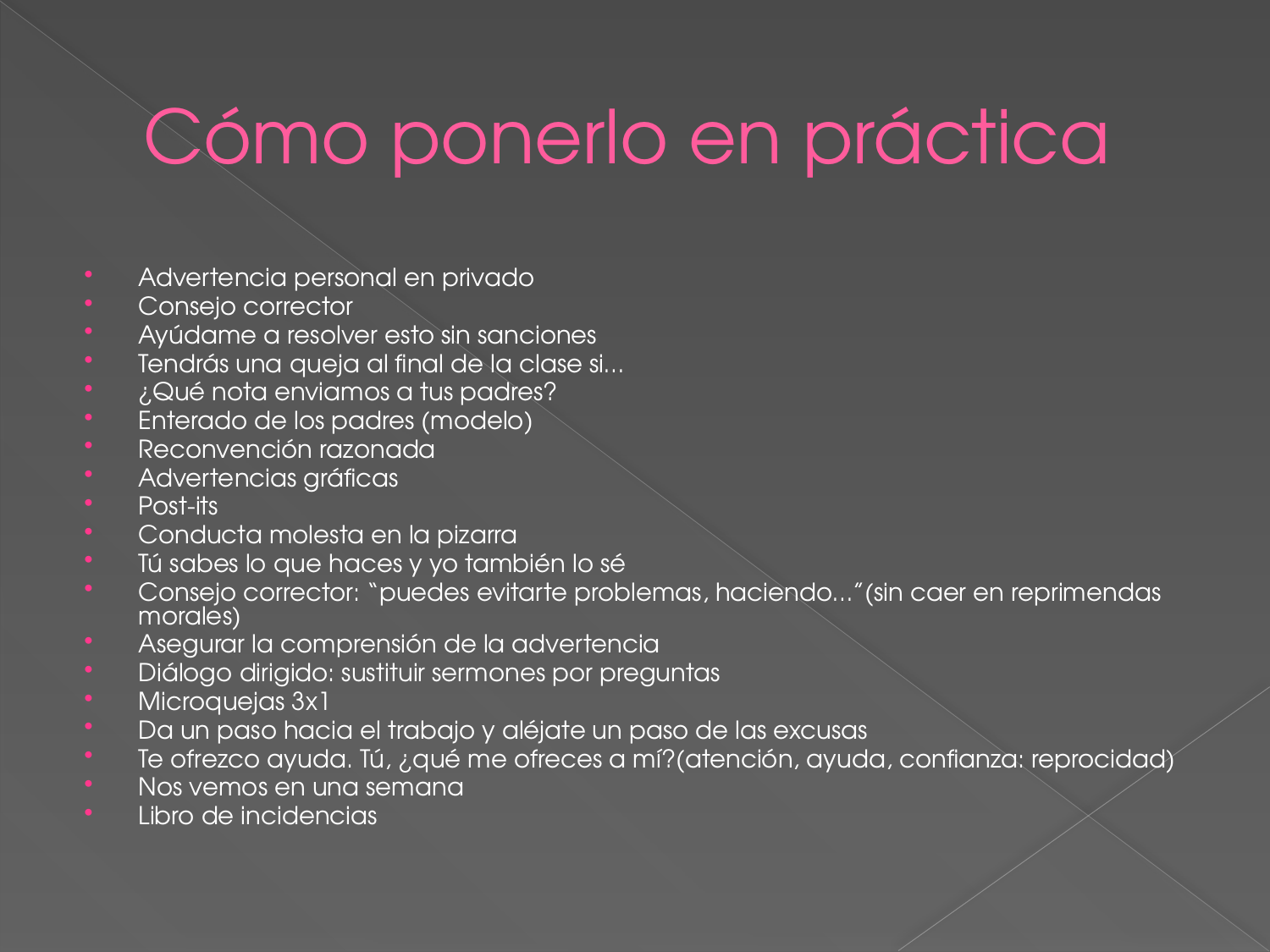

Cómo ponerlo en práctica
Advertencia personal en privado
Consejo corrector
Ayúdame a resolver esto sin sanciones
Tendrás una queja al final de la clase si…
¿Qué nota enviamos a tus padres?
Enterado de los padres (modelo)
Reconvención razonada
Advertencias gráficas
Post-its
Conducta molesta en la pizarra
Tú sabes lo que haces y yo también lo sé
Consejo corrector: “puedes evitarte problemas, haciendo…”(sin caer en reprimendas morales)
Asegurar la comprensión de la advertencia
Diálogo dirigido: sustituir sermones por preguntas
Microquejas 3x1
Da un paso hacia el trabajo y aléjate un paso de las excusas
Te ofrezco ayuda. Tú, ¿qué me ofreces a mí?(atención, ayuda, confianza: reprocidad)
Nos vemos en una semana
Libro de incidencias